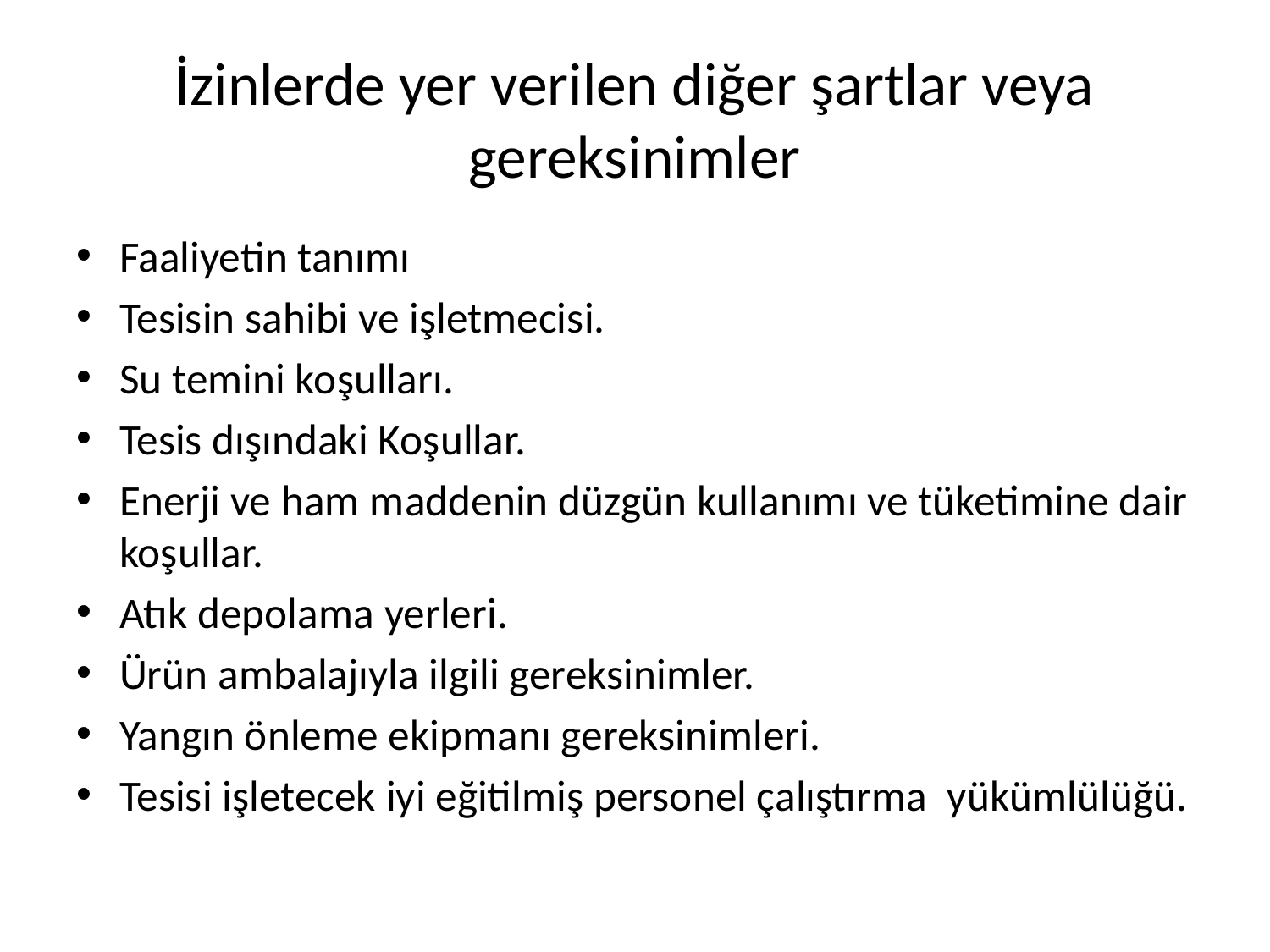

# İzinlerde yer verilen diğer şartlar veya gereksinimler
Faaliyetin tanımı
Tesisin sahibi ve işletmecisi.
Su temini koşulları.
Tesis dışındaki Koşullar.
Enerji ve ham maddenin düzgün kullanımı ve tüketimine dair koşullar.
Atık depolama yerleri.
Ürün ambalajıyla ilgili gereksinimler.
Yangın önleme ekipmanı gereksinimleri.
Tesisi işletecek iyi eğitilmiş personel çalıştırma  yükümlülüğü.